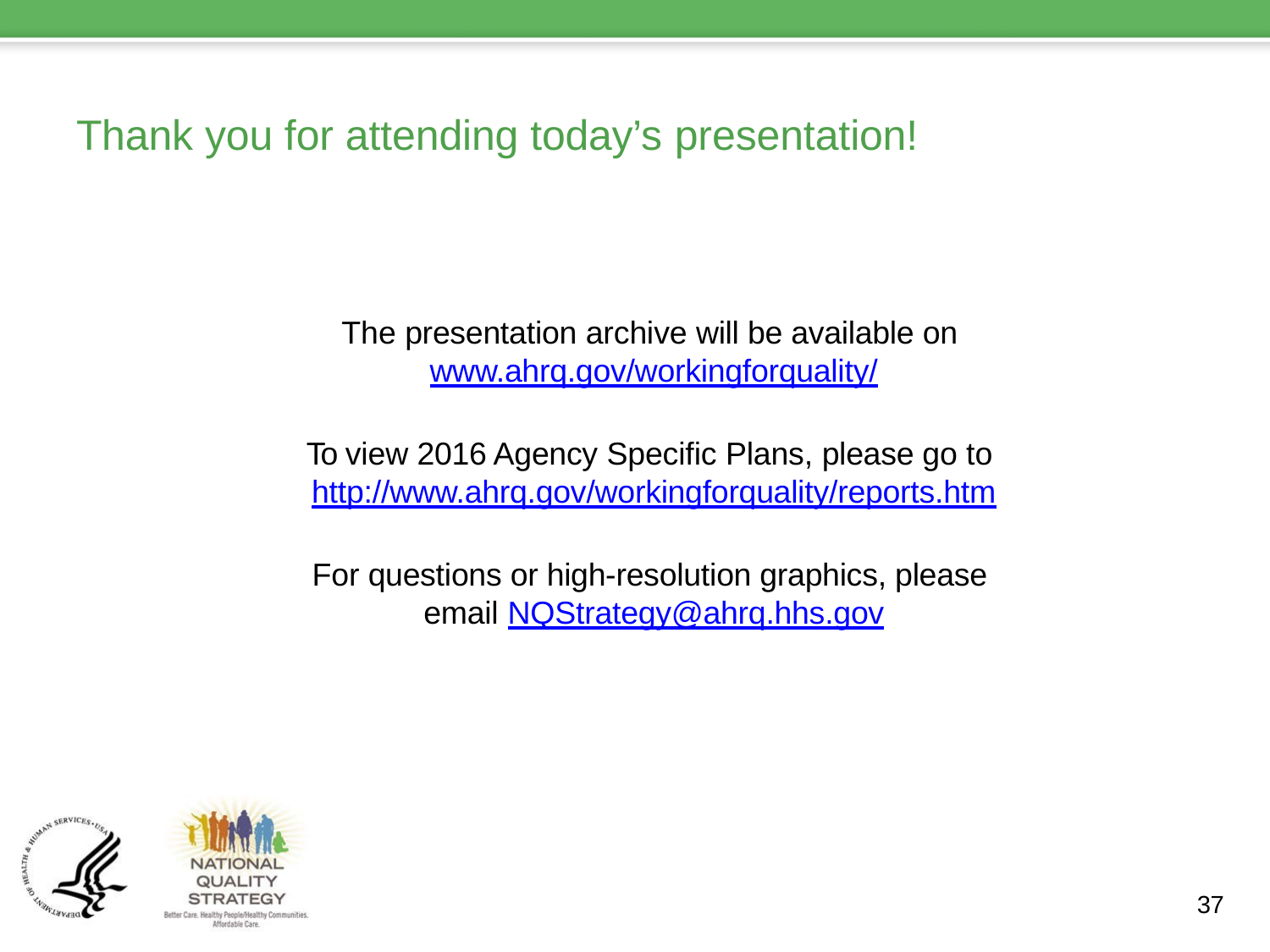

# Thank you for attending today’s presentation!
The presentation archive will be available on  www.ahrq.gov/workingforquality/

To view 2016 Agency Specific Plans, please go to  http://www.ahrq.gov/workingforquality/reports.htm

For questions or high-resolution graphics, please  email NQStrategy@ahrq.hhs.gov

37